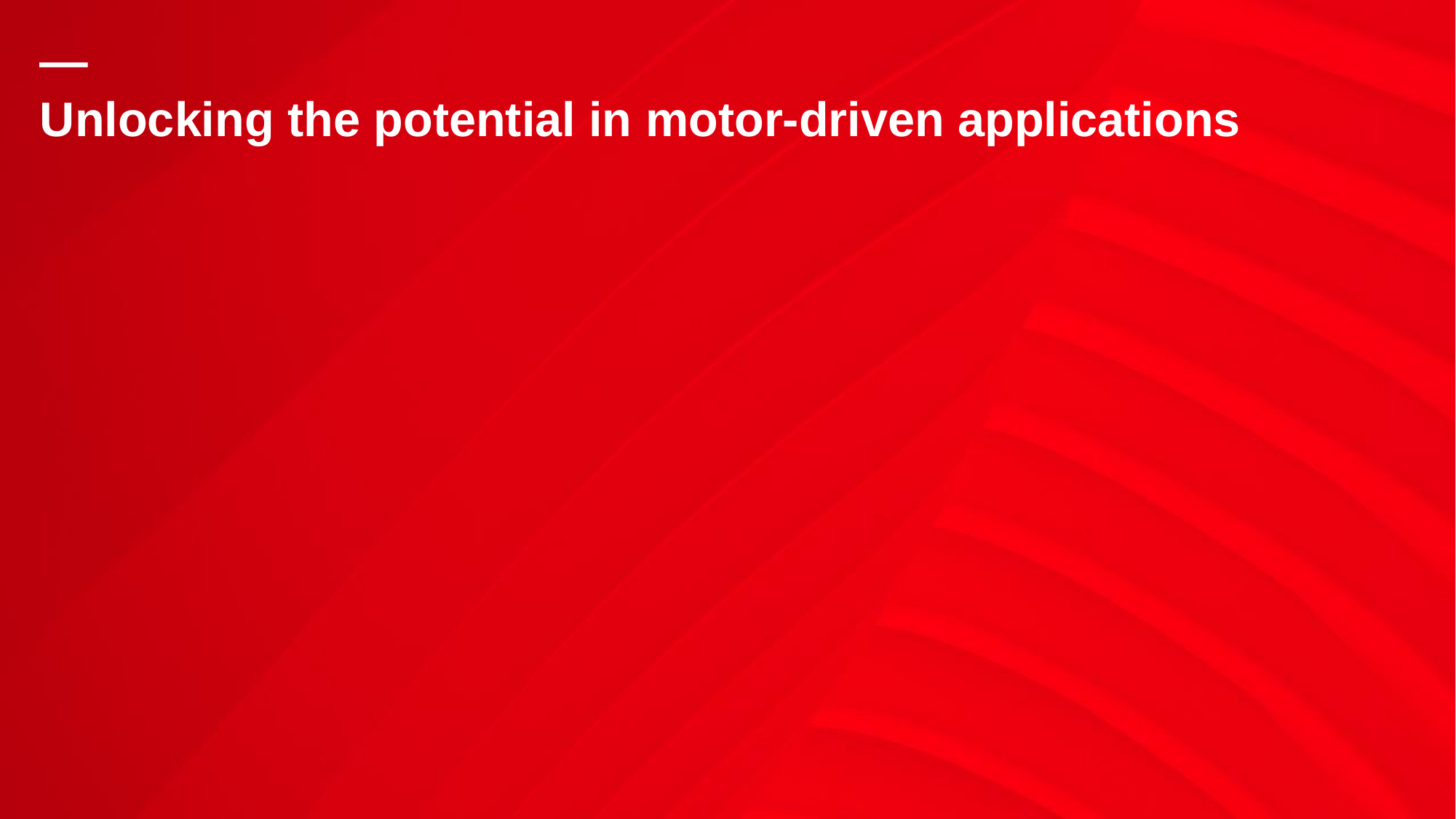

# Unlocking the potential in motor-driven applications